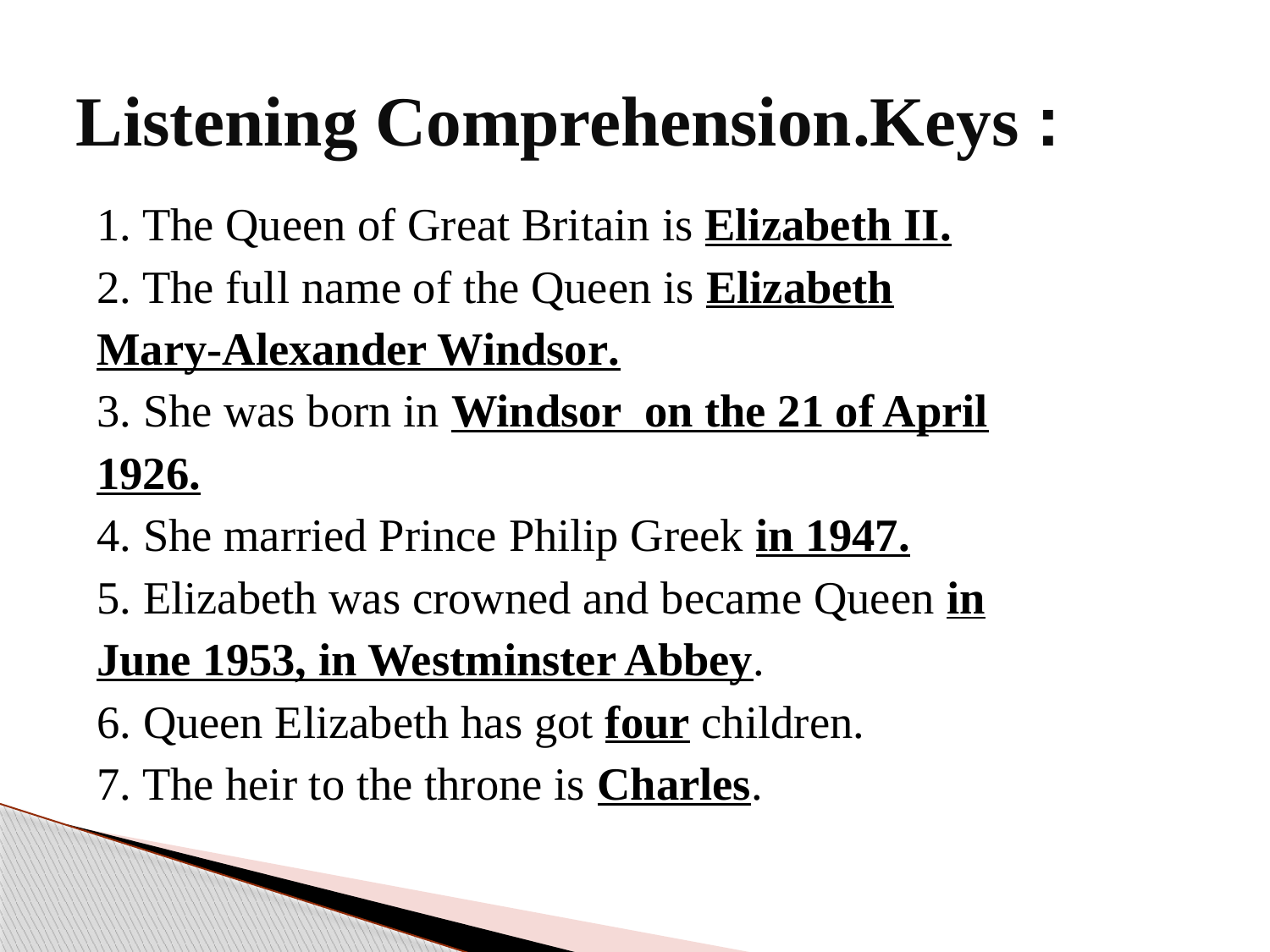

# Listening Comprehension.Keys :
1. The Queen of Great Britain is Elizabeth II.
2. The full name of the Queen is Elizabeth
Mary-Alexander Windsor.
3. She was born in Windsor  on the 21 of April
1926.
4. She married Prince Philip Greek in 1947.
5. Elizabeth was crowned and became Queen in
June 1953, in Westminster Abbey.
6. Queen Elizabeth has got four children.
7. The heir to the throne is Charles.